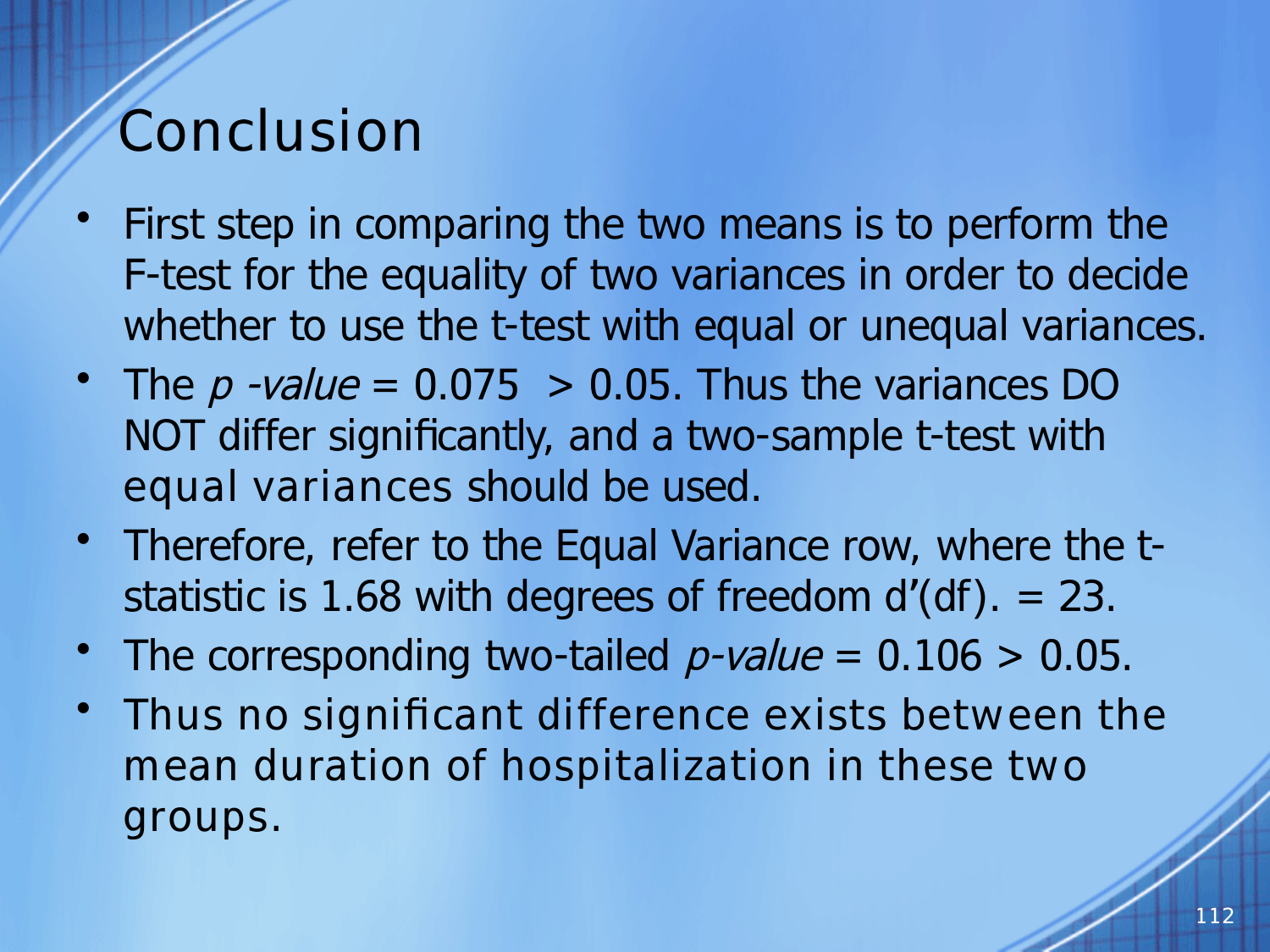

# Conclusion
First step in comparing the two means is to perform the F-test for the equality of two variances in order to decide whether to use the t-test with equal or unequal variances.
The p -value = 0.075  > 0.05. Thus the variances DO NOT differ significantly, and a two-sample t-test with equal variances should be used.
Therefore, refer to the Equal Variance row, where the t-statistic is 1.68 with degrees of freedom d’(df). = 23.
The corresponding two-tailed p-value = 0.106 > 0.05.
Thus no significant difference exists between the mean duration of hospitalization in these two groups.
112